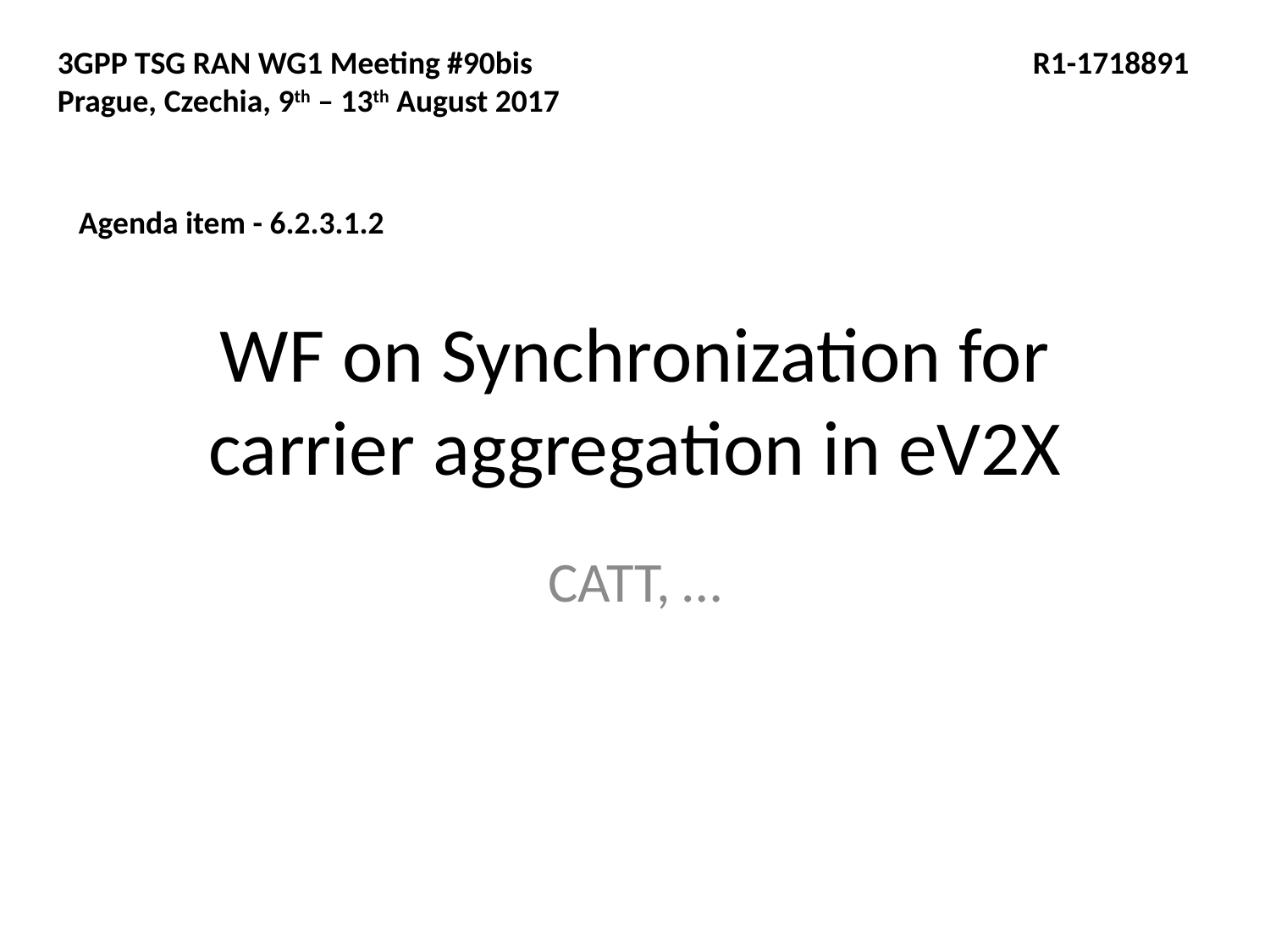

3GPP TSG RAN WG1 Meeting #90bis				            R1-1718891
Prague, Czechia, 9th – 13th August 2017
Agenda item - 6.2.3.1.2
# WF on Synchronization for carrier aggregation in eV2X
CATT, …